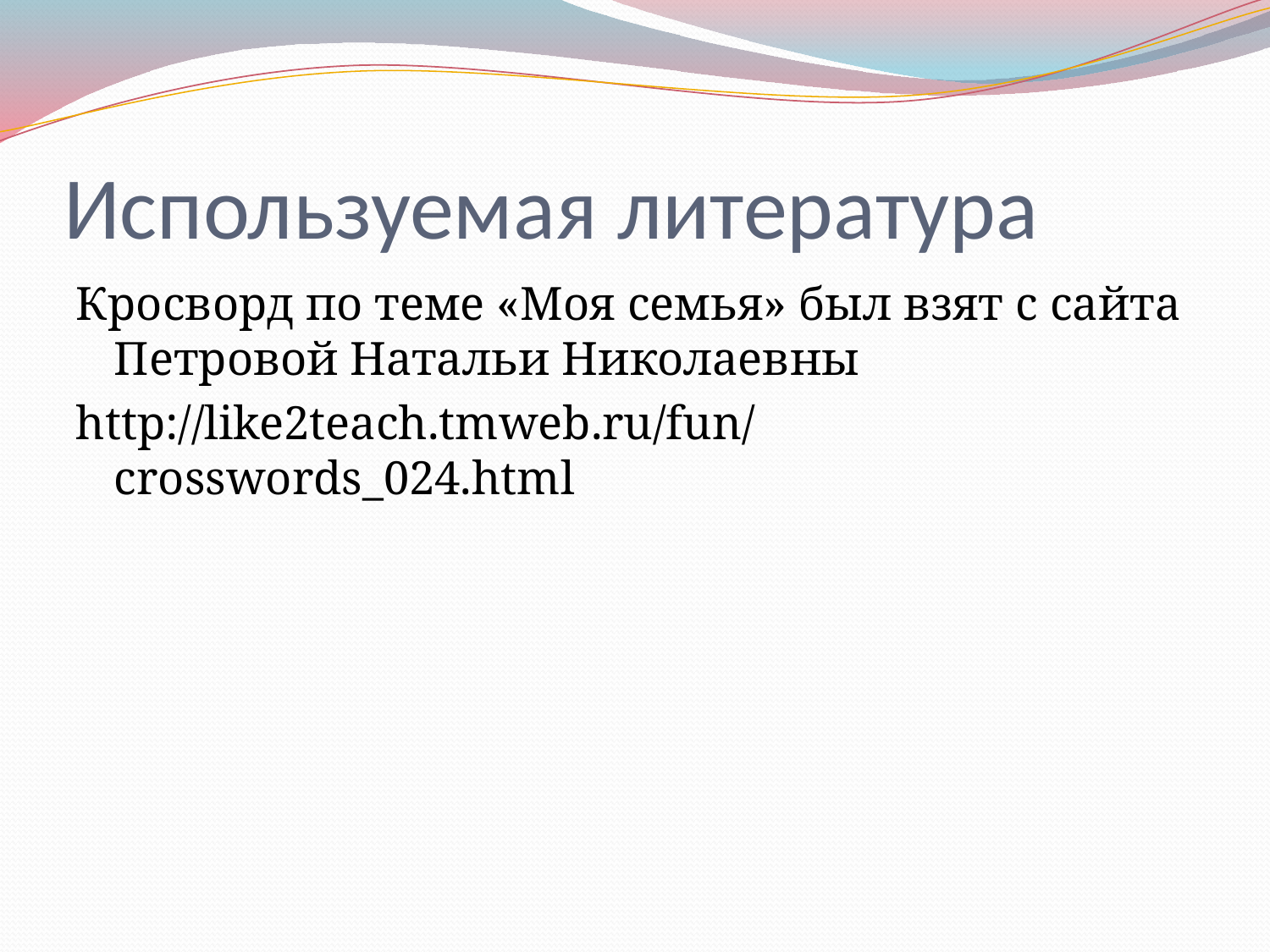

# Используемая литература
Кросворд по теме «Моя семья» был взят с сайта Петровой Натальи Николаевны
http://like2teach.tmweb.ru/fun/crosswords_024.html